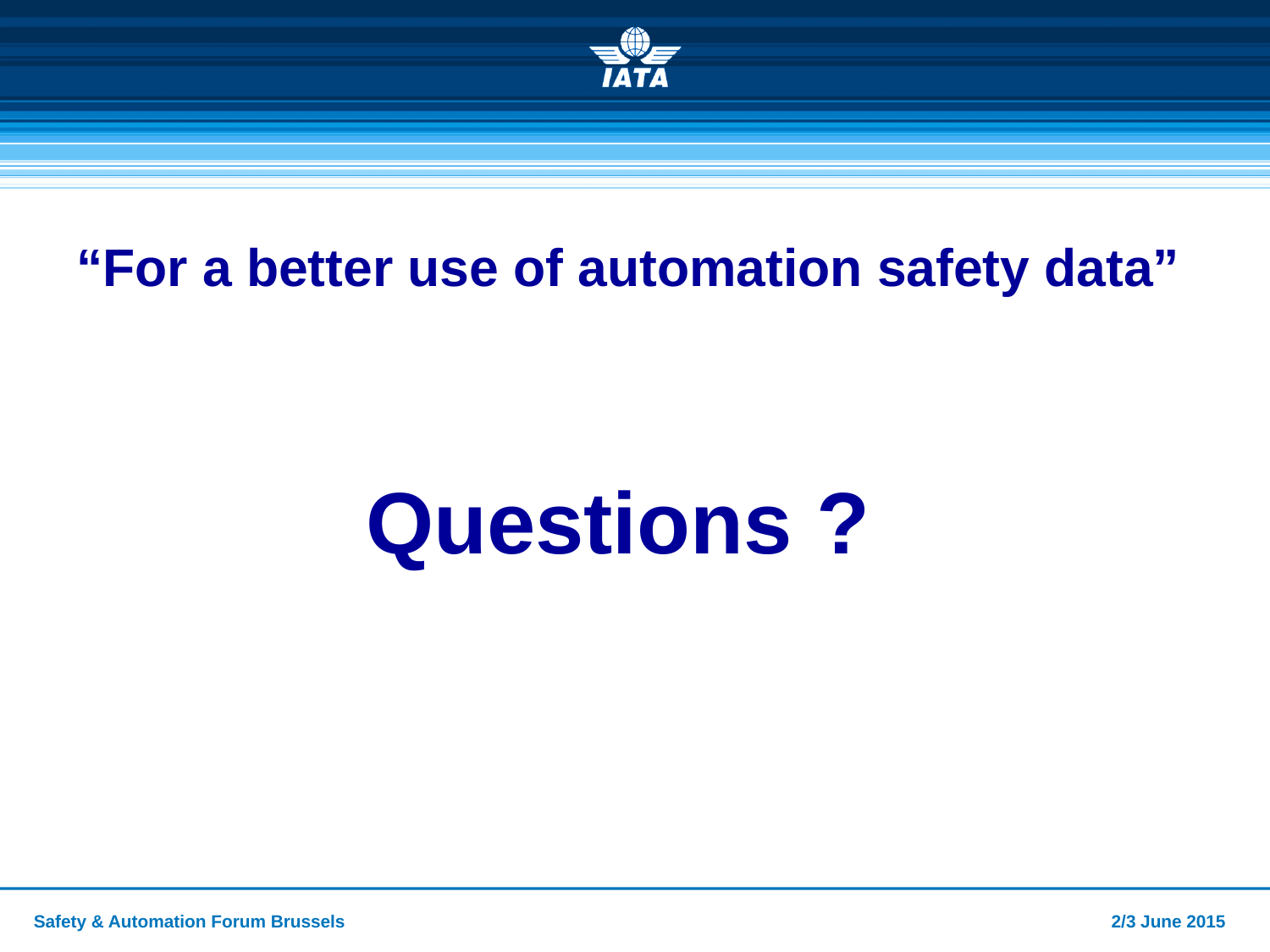

# “For a better use of automation safety data”
Questions ?
Safety & Automation Forum Brussels
2/3 June 2015